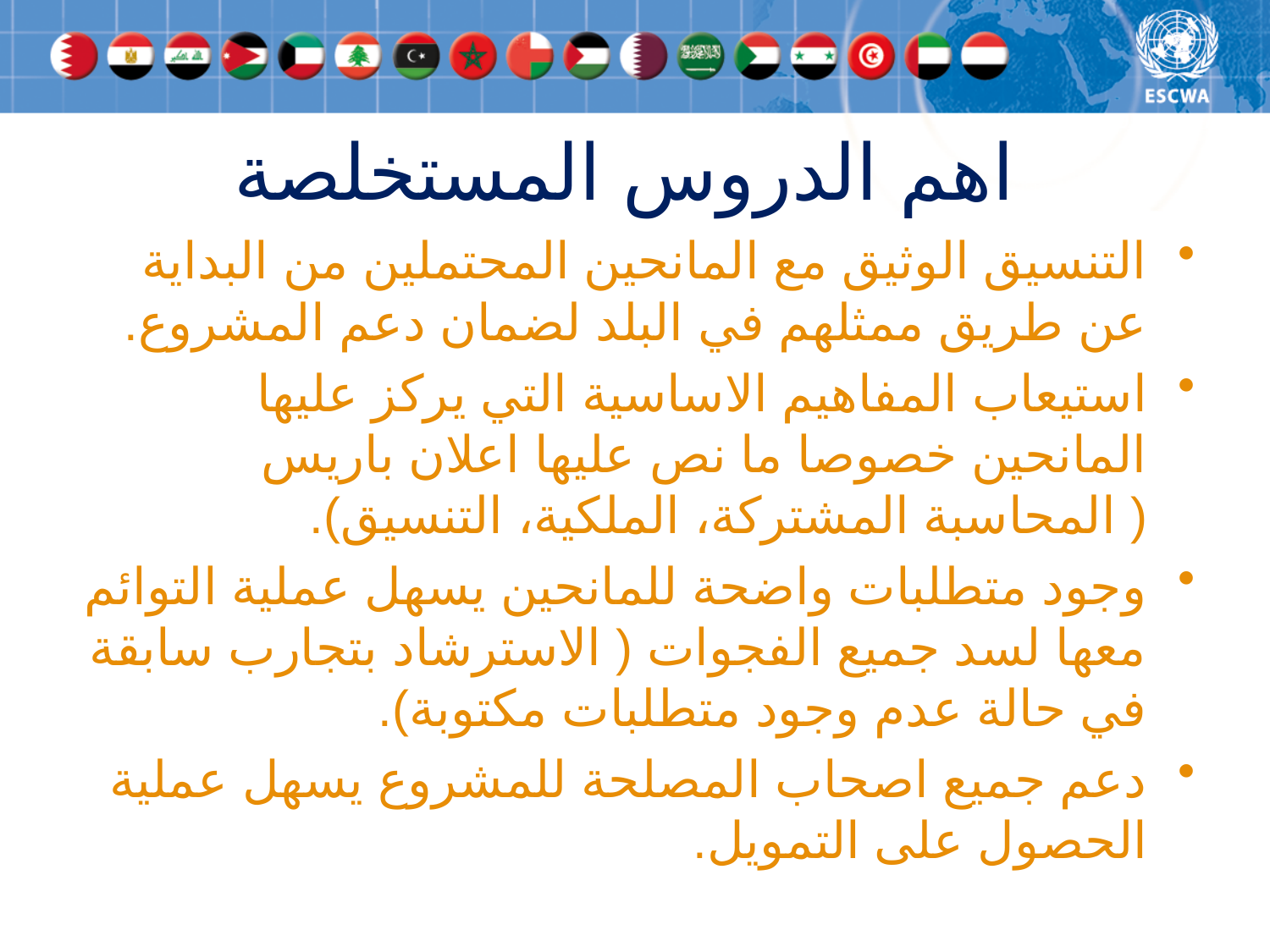

# اهم الدروس المستخلصة
التنسيق الوثيق مع المانحين المحتملين من البداية عن طريق ممثلهم في البلد لضمان دعم المشروع.
استيعاب المفاهيم الاساسية التي يركز عليها المانحين خصوصا ما نص عليها اعلان باريس ( المحاسبة المشتركة، الملكية، التنسيق).
وجود متطلبات واضحة للمانحين يسهل عملية التوائم معها لسد جميع الفجوات ( الاسترشاد بتجارب سابقة في حالة عدم وجود متطلبات مكتوبة).
دعم جميع اصحاب المصلحة للمشروع يسهل عملية الحصول على التمويل.